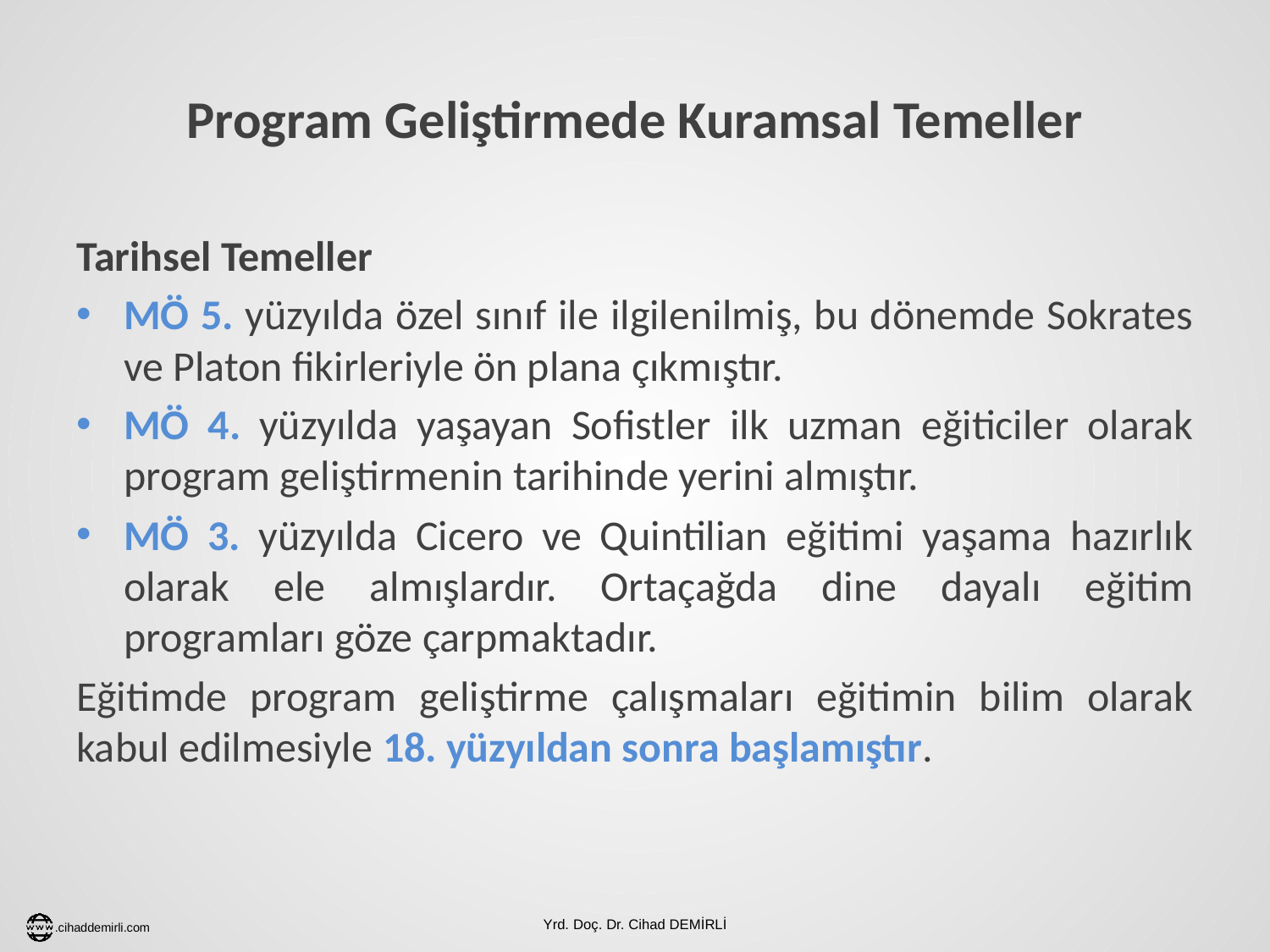

# Program Geliştirmede Kuramsal Temeller
Tarihsel Temeller
MÖ 5. yüzyılda özel sınıf ile ilgilenilmiş, bu dönemde Sokrates ve Platon fikirleriyle ön plana çıkmıştır.
MÖ 4. yüzyılda yaşayan Sofistler ilk uzman eğiticiler olarak program geliştirmenin tarihinde yerini almıştır.
MÖ 3. yüzyılda Cicero ve Quintilian eğitimi yaşama hazırlık olarak ele almışlardır. Ortaçağda dine dayalı eğitim programları göze çarpmaktadır.
Eğitimde program geliştirme çalışmaları eğitimin bilim olarak kabul edilmesiyle 18. yüzyıldan sonra başlamıştır.